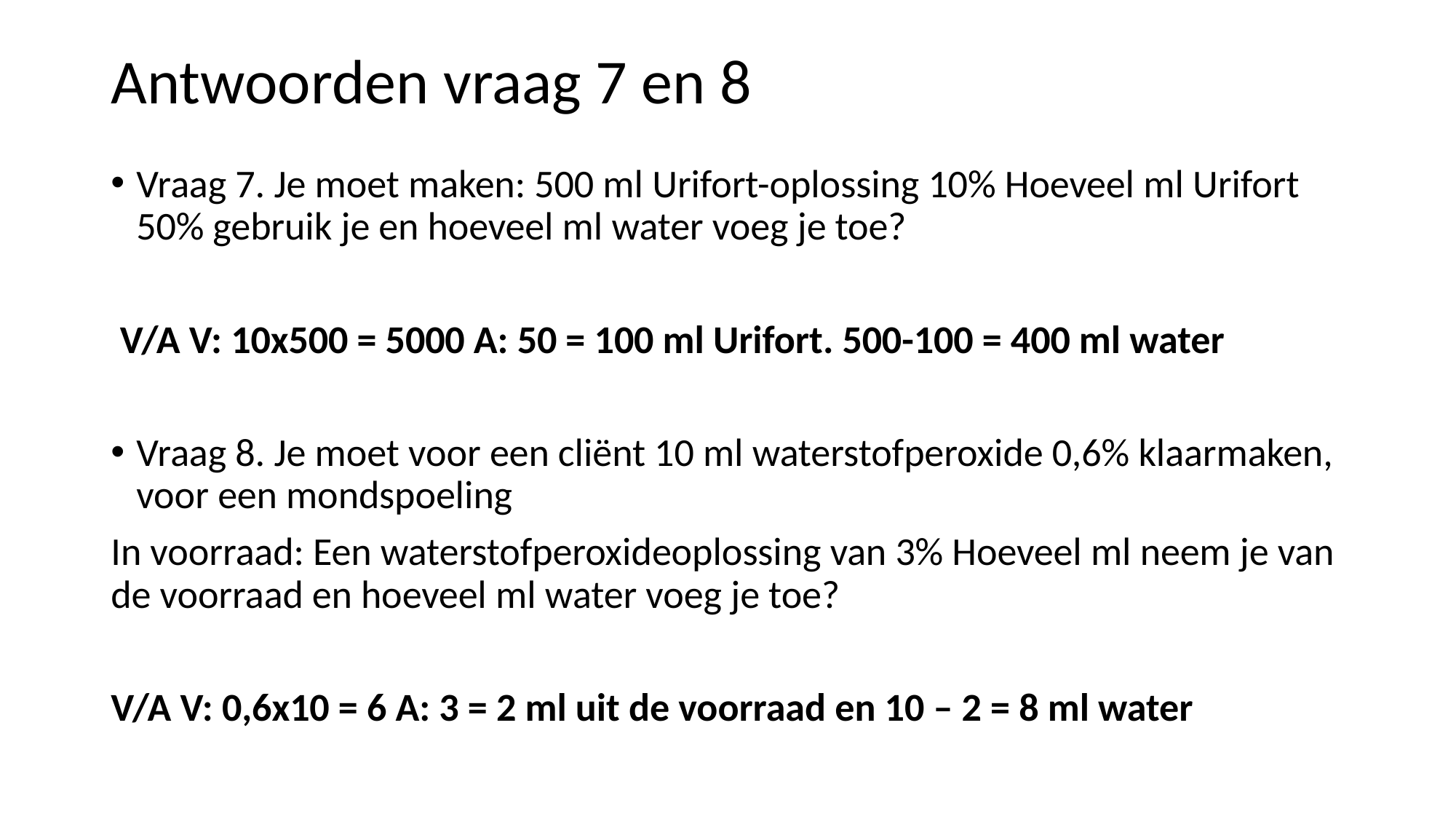

# Antwoorden vraag 7 en 8
Vraag 7. Je moet maken: 500 ml Urifort-oplossing 10% Hoeveel ml Urifort 50% gebruik je en hoeveel ml water voeg je toe?

 V/A V: 10x500 = 5000 A: 50 = 100 ml Urifort. 500-100 = 400 ml water

Vraag 8. Je moet voor een cliënt 10 ml waterstofperoxide 0,6% klaarmaken, voor een mondspoeling
In voorraad: Een waterstofperoxideoplossing van 3% Hoeveel ml neem je van de voorraad en hoeveel ml water voeg je toe?

V/A V: 0,6x10 = 6 A: 3 = 2 ml uit de voorraad en 10 – 2 = 8 ml water